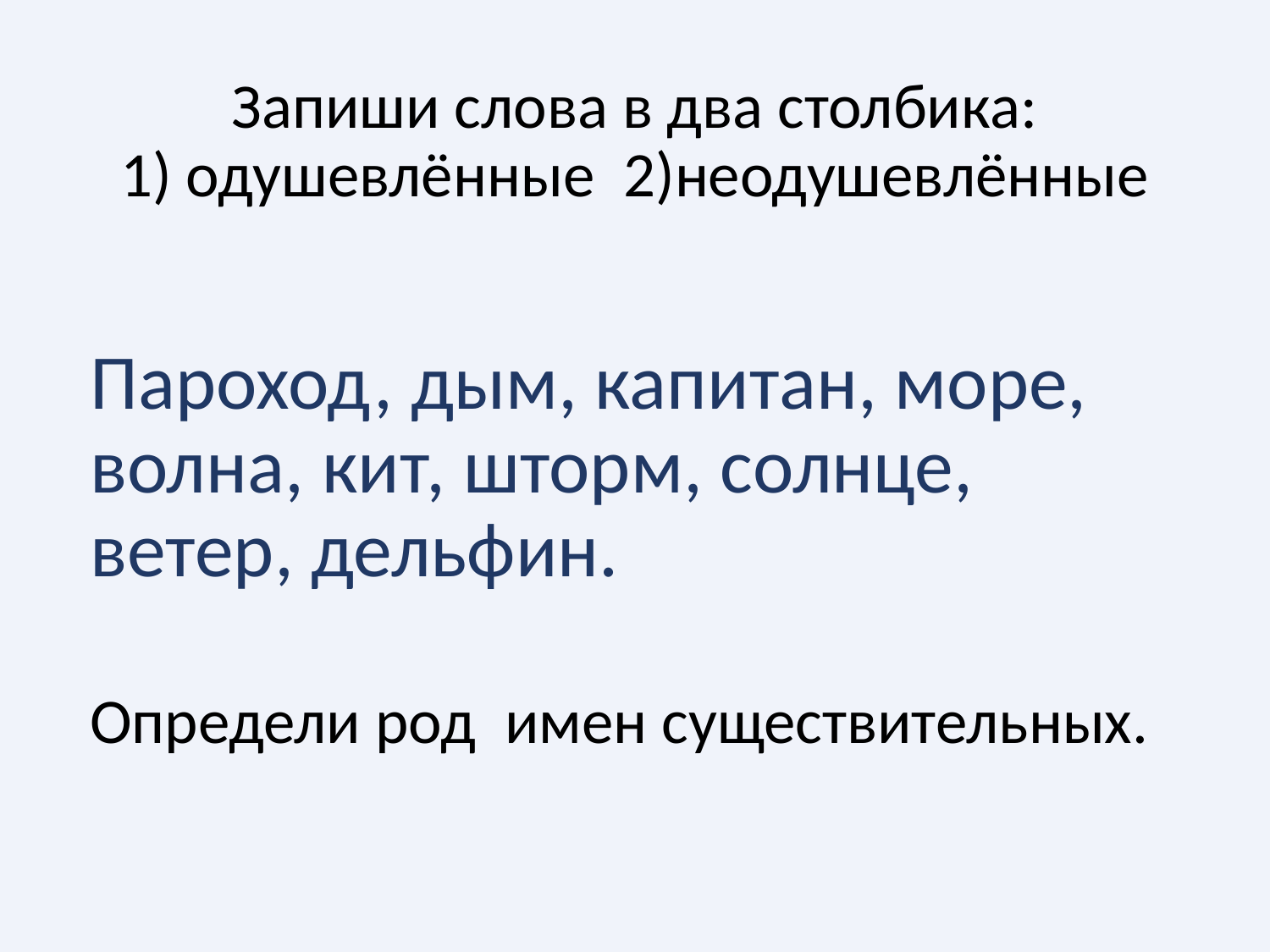

# Запиши слова в два столбика: 1) одушевлённые  2)неодушевлённые
Пароход, дым, капитан, море, волна, кит, шторм, солнце, ветер, дельфин.

Определи род  имен существительных.